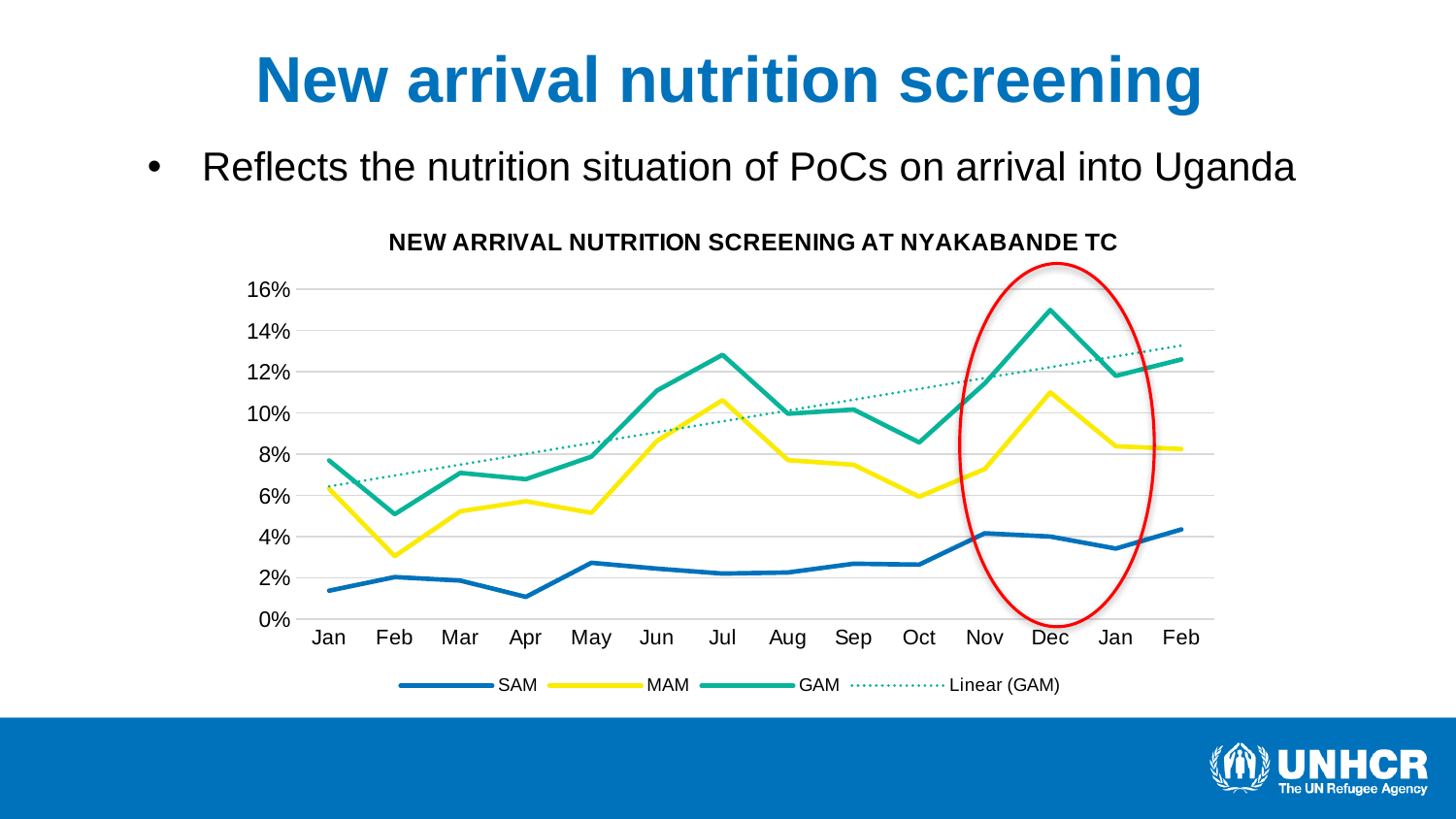

# New arrival nutrition screening
Reflects the nutrition situation of PoCs on arrival into Uganda

### Chart: NEW ARRIVAL NUTRITION SCREENING AT NYAKABANDE TC

| Category | SAM | MAM | GAM |
|---|---|---|---|
| Jan | 0.013736263736263736 | 0.06318681318681318 | 0.07692307692307693 |
| Feb | 0.020338983050847456 | 0.030508474576271188 | 0.05084745762711865 |
| Mar | 0.018656716417910446 | 0.05223880597014925 | 0.0708955223880597 |
| Apr | 0.010714285714285714 | 0.05714285714285714 | 0.06785714285714285 |
| May | 0.02727272727272727 | 0.051515151515151514 | 0.07878787878787878 |
| Jun | 0.02443609022556391 | 0.08646616541353383 | 0.11090225563909774 |
| Jul | 0.022044088176352707 | 0.1062124248496994 | 0.1282565130260521 |
| Aug | 0.022556390977443608 | 0.07706766917293233 | 0.09962406015037593 |
| Sep | 0.026836158192090395 | 0.0748587570621469 | 0.1016949152542373 |
| Oct | 0.026373626373626374 | 0.05934065934065934 | 0.08571428571428572 |
| Nov | 0.04158004158004158 | 0.07276507276507277 | 0.11434511434511435 |
| Dec | 0.04 | 0.11 | 0.15 |
| Jan | 0.034161490683229816 | 0.08385093167701864 | 0.11801242236024845 |
| Feb | 0.043478260869565216 | 0.08252173913043478 | 0.126 |